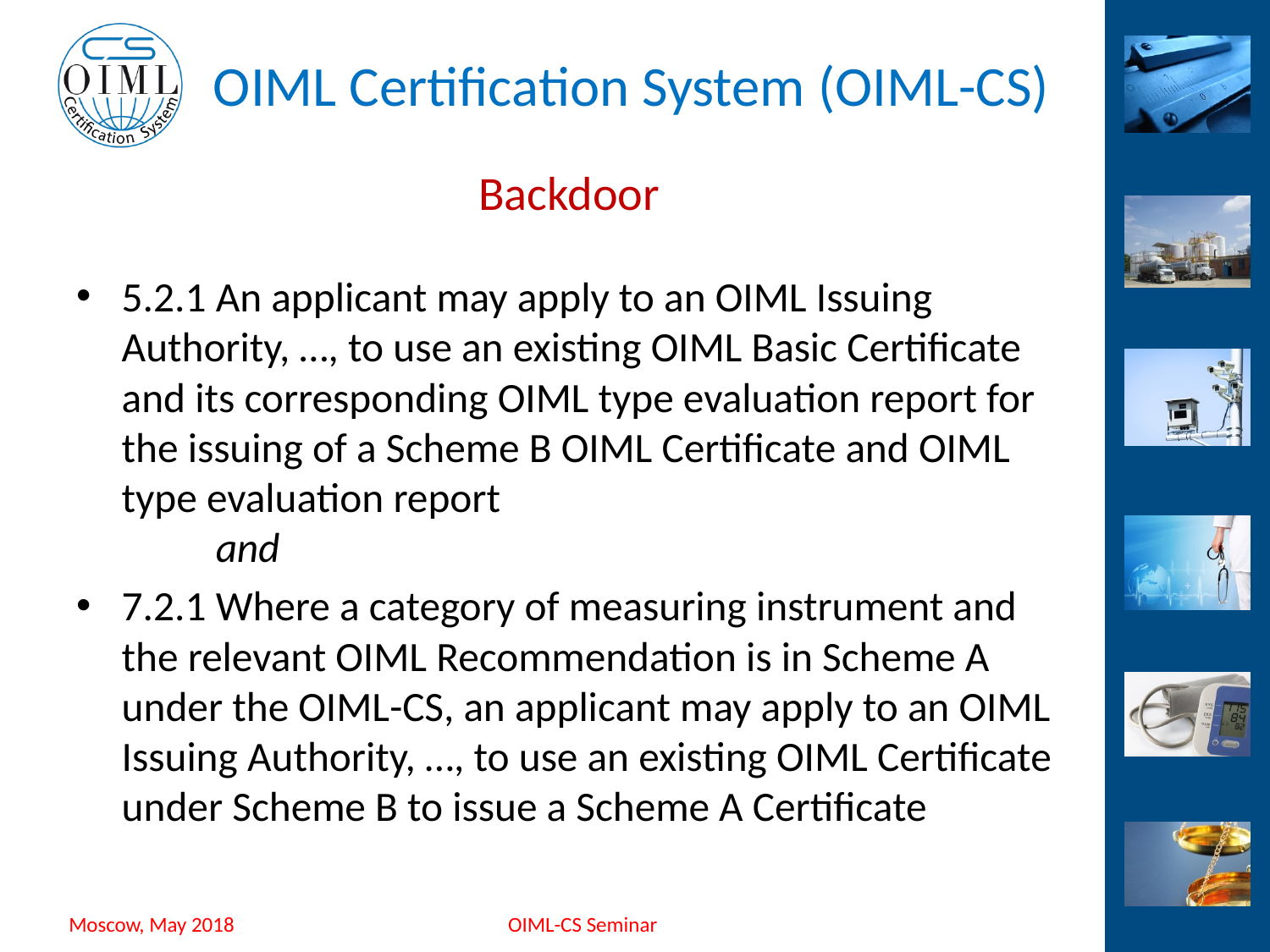

# Backdoor
5.2.1	An applicant may apply to an OIML Issuing Authority, …, to use an existing OIML Basic Certificate and its corresponding OIML type evaluation report for the issuing of a Scheme B OIML Certificate and OIML type evaluation report
			and
7.2.1	Where a category of measuring instrument and the relevant OIML Recommendation is in Scheme A under the OIML-CS, an applicant may apply to an OIML Issuing Authority, …, to use an existing OIML Certificate under Scheme B to issue a Scheme A Certificate